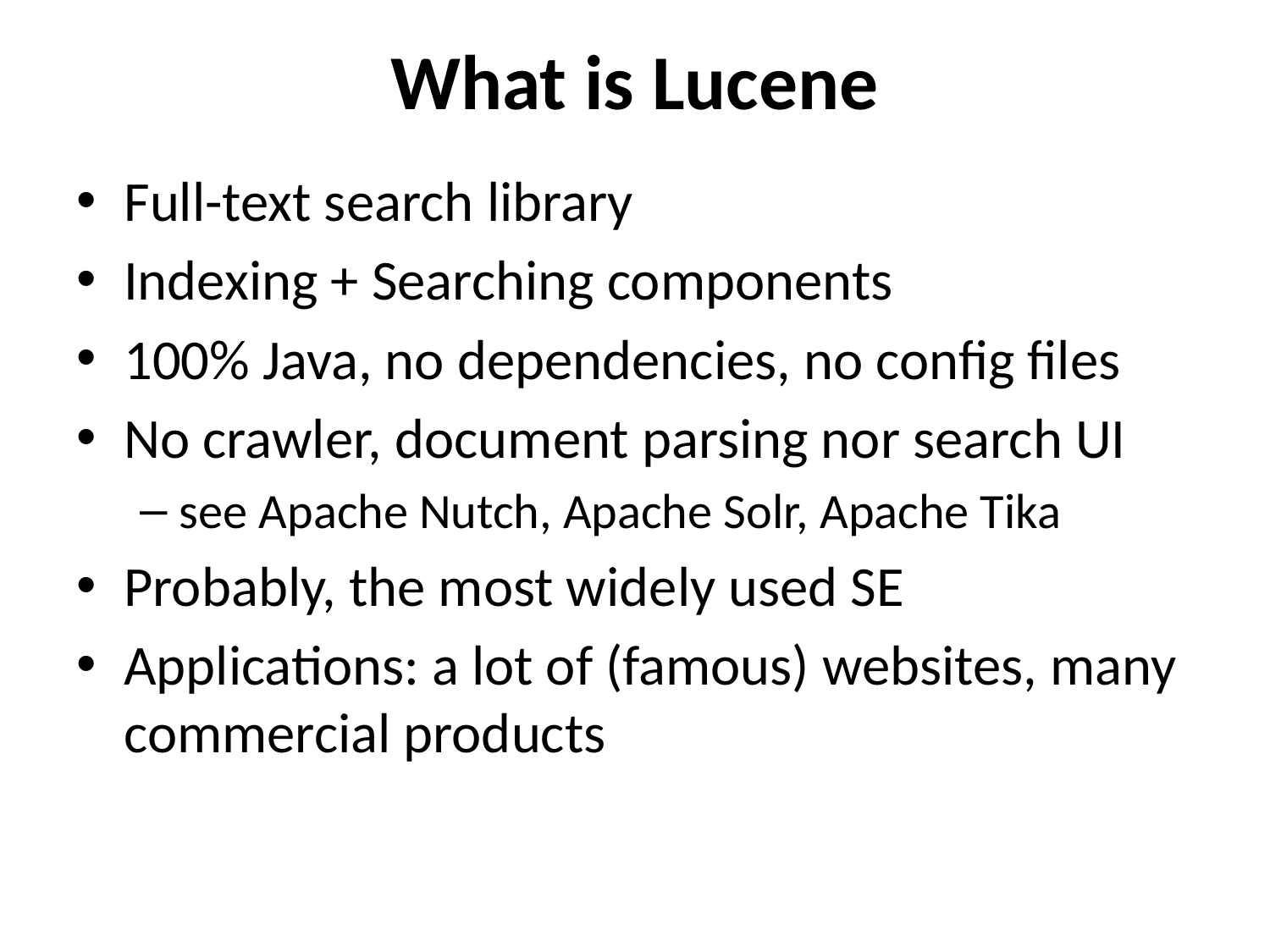

# What is Lucene
Full-text search library
Indexing + Searching components
100% Java, no dependencies, no config files
No crawler, document parsing nor search UI
see Apache Nutch, Apache Solr, Apache Tika
Probably, the most widely used SE
Applications: a lot of (famous) websites, many commercial products